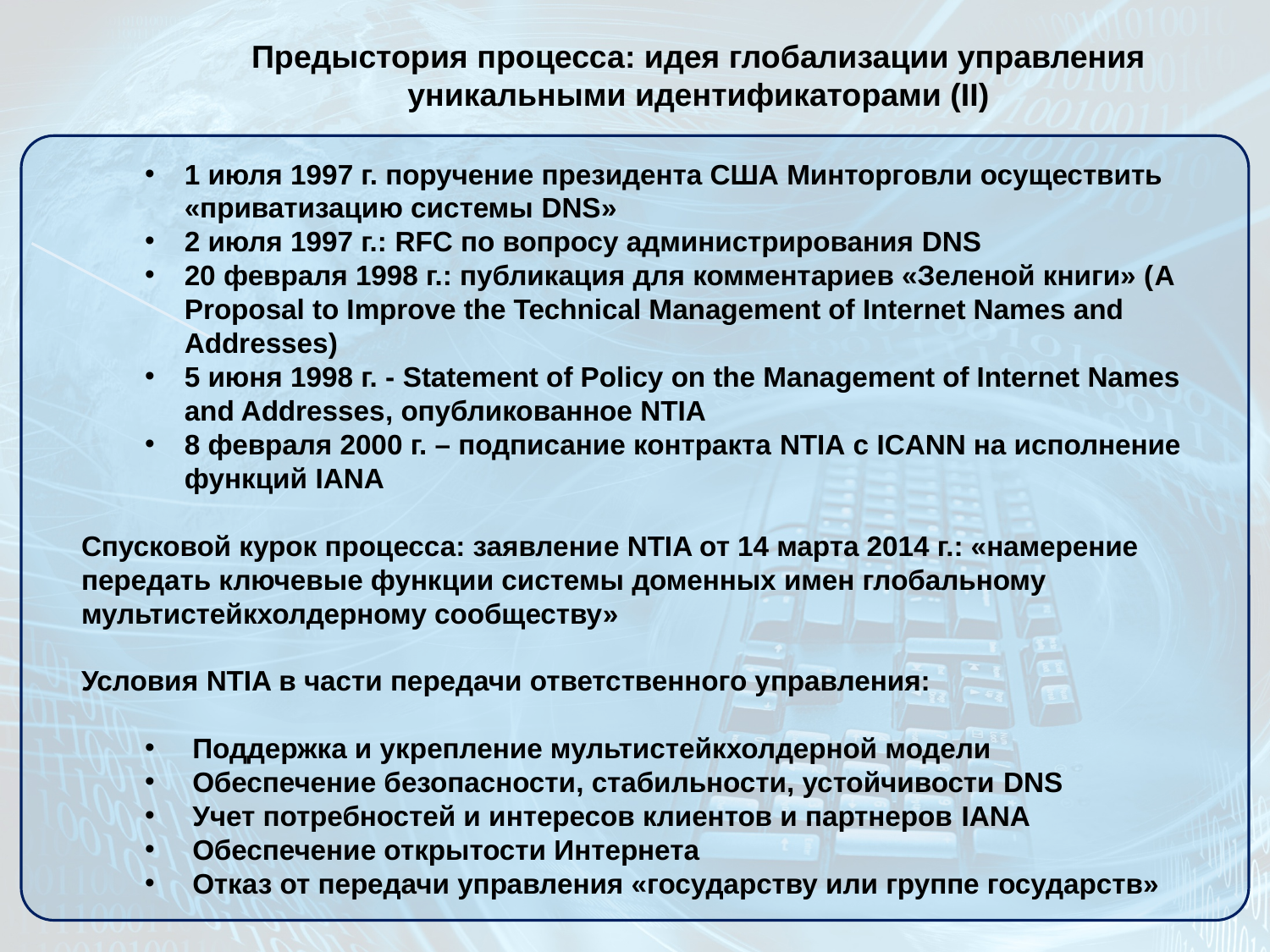

# Предыстория процесса: идея глобализации управления уникальными идентификаторами (II)

1 июля 1997 г. поручение президента США Минторговли осуществить «приватизацию системы DNS»
2 июля 1997 г.: RFC по вопросу администрирования DNS
20 февраля 1998 г.: публикация для комментариев «Зеленой книги» (A Proposal to Improve the Technical Management of Internet Names and Addresses)
5 июня 1998 г. - Statement of Policy on the Management of Internet Names and Addresses, опубликованное NTIA
8 февраля 2000 г. – подписание контракта NTIA с ICANN на исполнение функций IANA

Спусковой курок процесса: заявлениe NTIA от 14 марта 2014 г.: «намерение передать ключевые функции системы доменных имен глобальному мультистейкхолдерному сообществу»

Условия NTIA в части передачи ответственного управления:

Поддержка и укрепление мультистейкхолдерной модели
Обеспечение безопасности, стабильности, устойчивости DNS
Учет потребностей и интересов клиентов и партнеров IANA
Обеспечение открытости Интернета
Отказ от передачи управления «государству или группе государств»